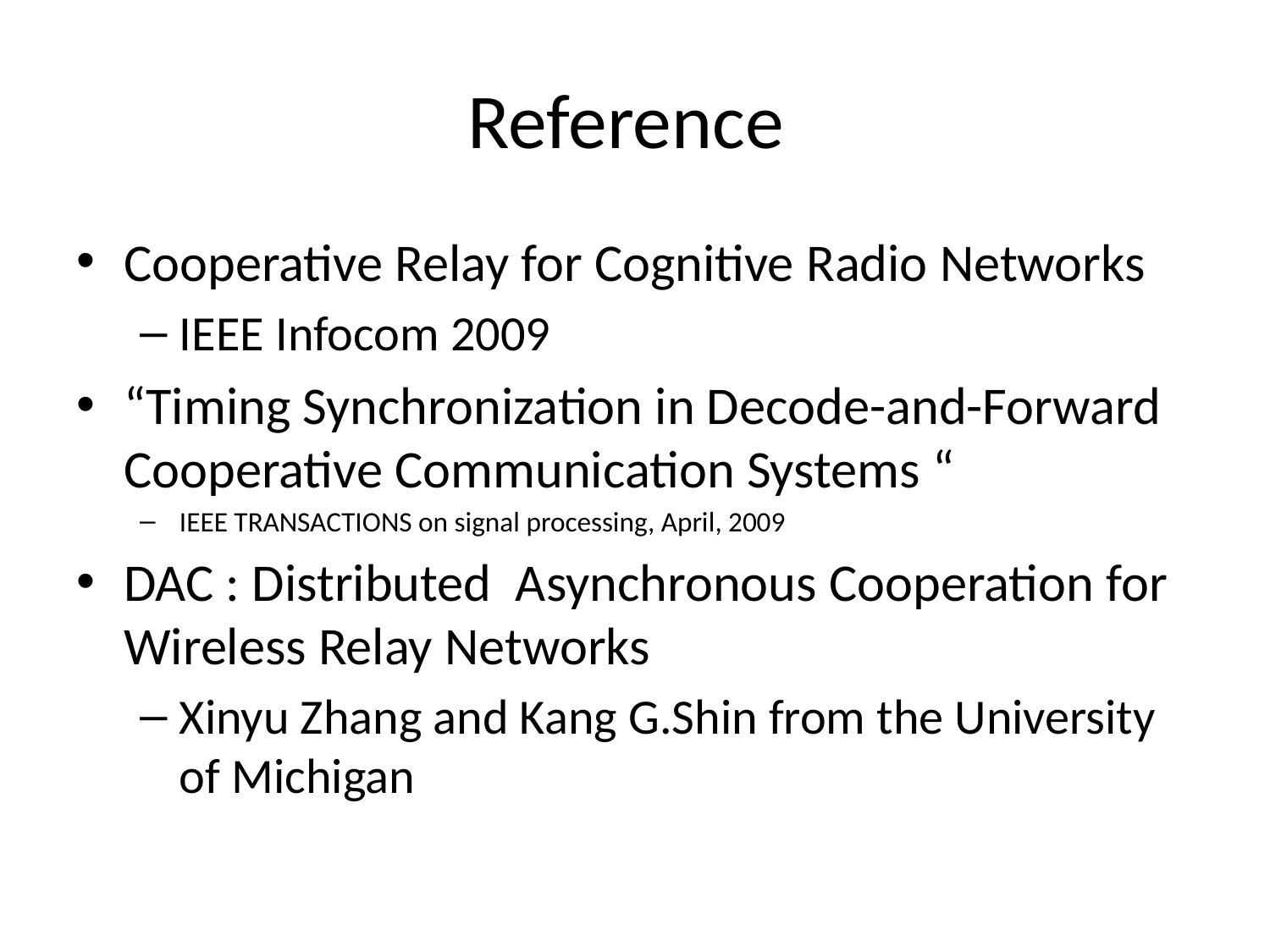

# Reference
Cooperative Relay for Cognitive Radio Networks
IEEE Infocom 2009
“Timing Synchronization in Decode-and-Forward Cooperative Communication Systems “
IEEE TRANSACTIONS on signal processing, April, 2009
DAC : Distributed  Asynchronous Cooperation for Wireless Relay Networks
Xinyu Zhang and Kang G.Shin from the University of Michigan